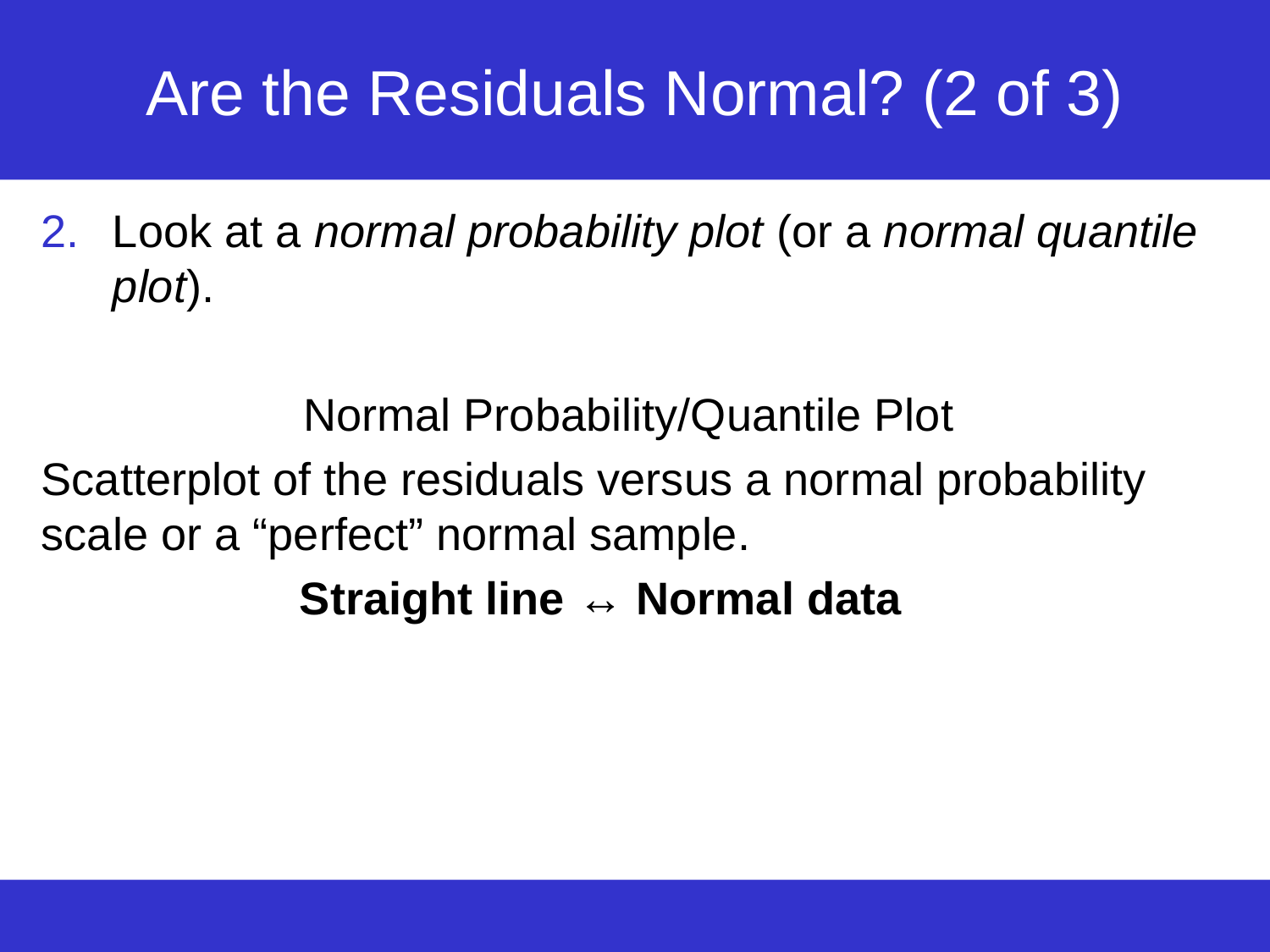

# Are the Residuals Normal? (2 of 3)
Look at a normal probability plot (or a normal quantile plot).

Normal Probability/Quantile Plot
Scatterplot of the residuals versus a normal probability scale or a “perfect” normal sample.
 Straight line ↔ Normal data